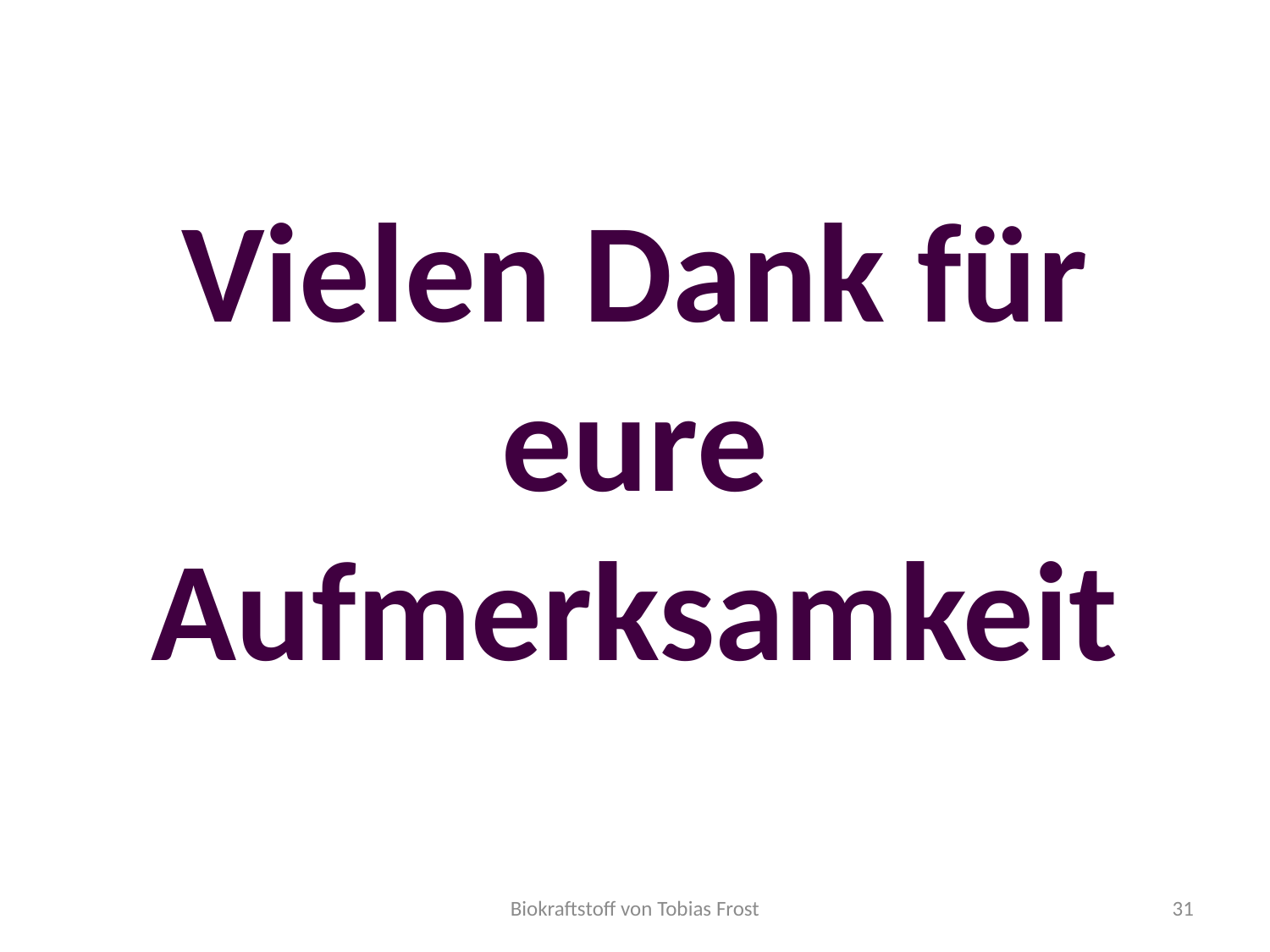

Vielen Dank für eure Aufmerksamkeit
Biokraftstoff von Tobias Frost
31